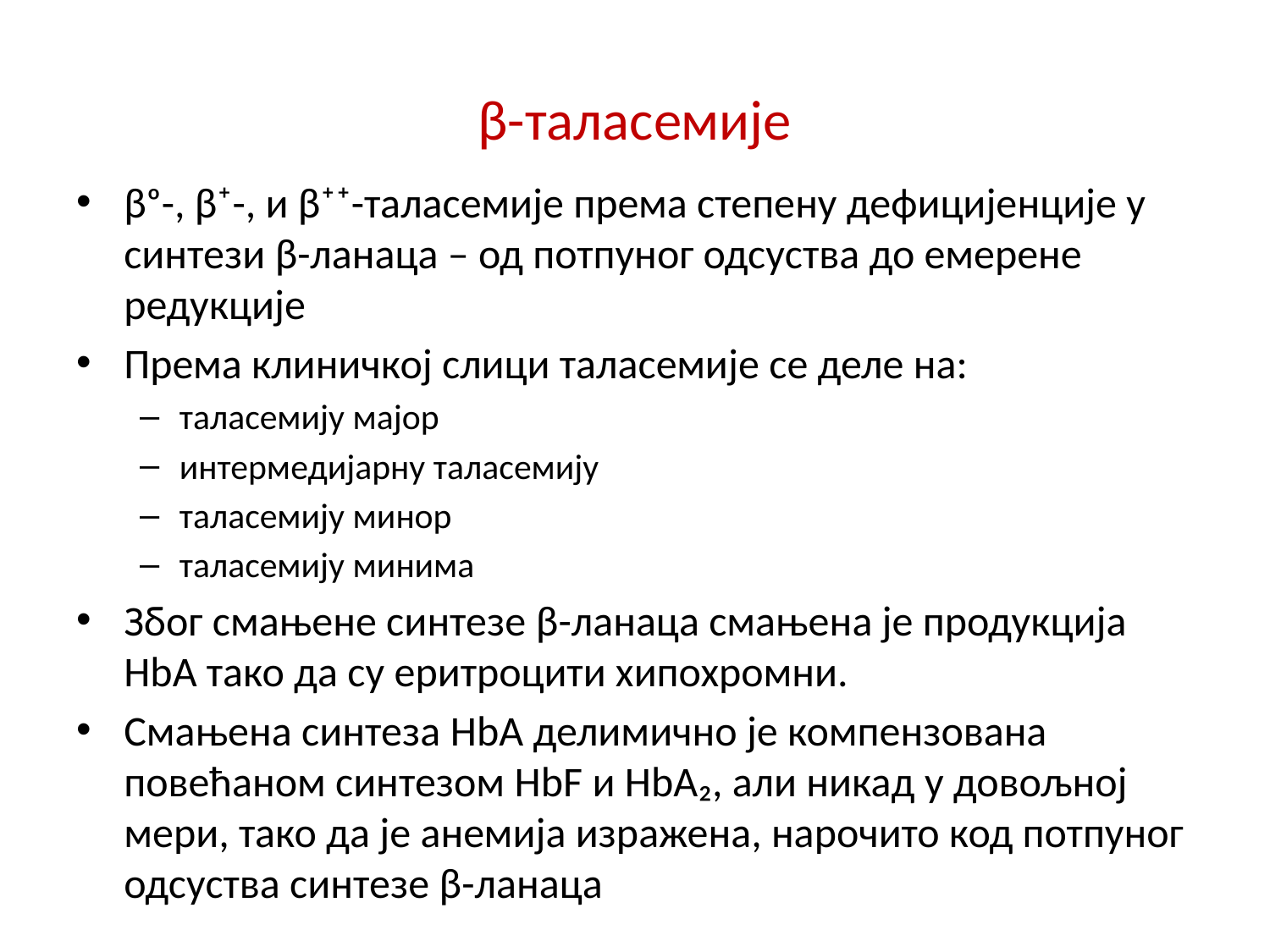

# β-таласемије
βᵒ-, β⁺-, и β⁺⁺-таласемије према степену дефицијенције у синтези β-ланаца – од потпуног одсуства до емерене редукције
Према клиничкој слици таласемије се деле на:
таласемију мајор
интермедијарну таласемију
таласемију минор
таласемију минима
Због смањене синтезе β-ланаца смањена је продукција HbA тако да су еритроцити хипохромни.
Смањена синтеза HbA делимично је компензована повећаном синтезом HbF и HbA₂, али никад у довољној мери, тако да је анемија изражена, нарочито код потпуног одсуства синтезе β-ланаца